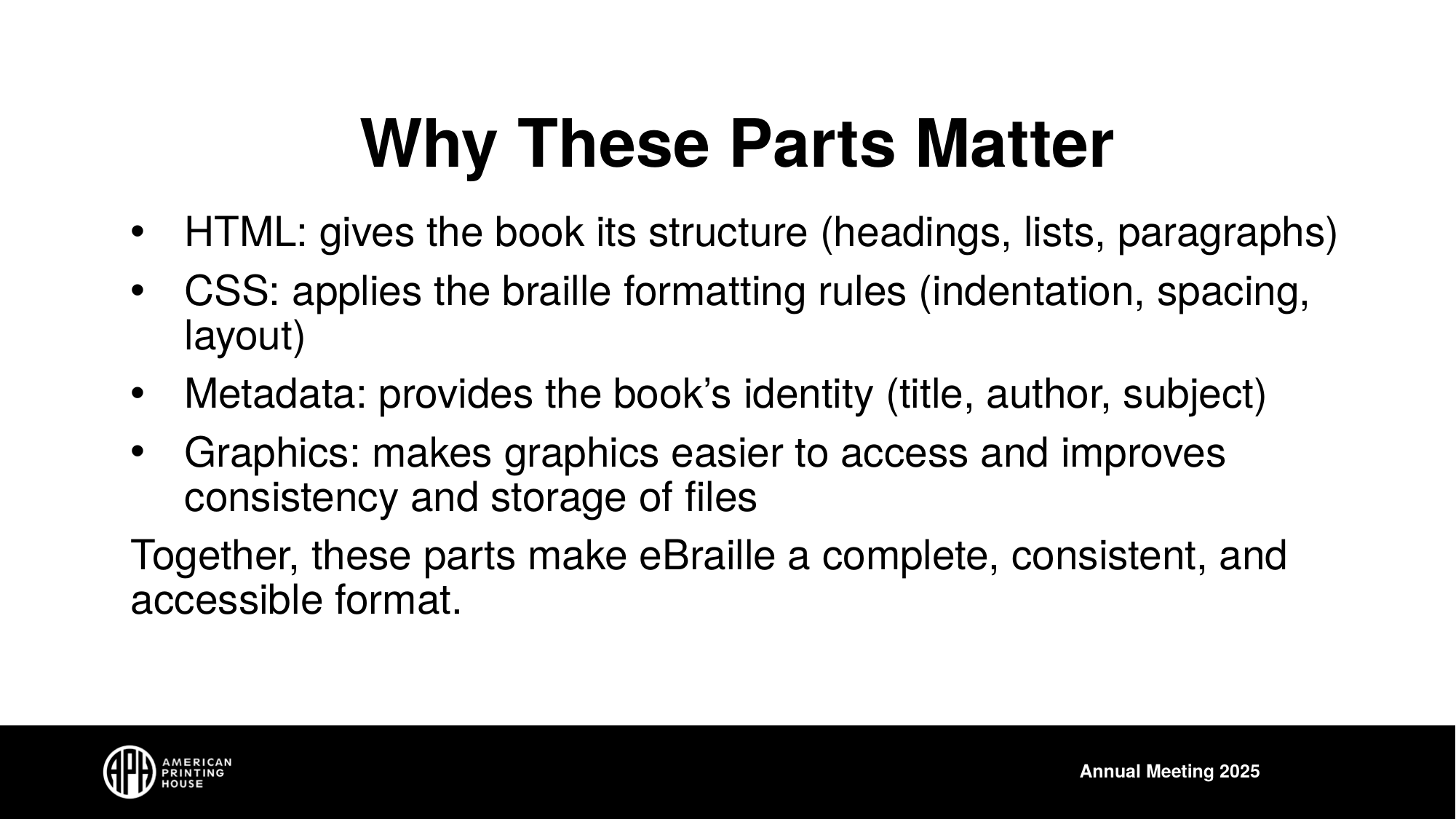

# Why These Parts Matter
HTML: gives the book its structure (headings, lists, paragraphs)
CSS: applies the braille formatting rules (indentation, spacing, layout)
Metadata: provides the book’s identity (title, author, subject)
Graphics: makes graphics easier to access and improves consistency and storage of files
Together, these parts make eBraille a complete, consistent, and accessible format.
Annual Meeting 2025